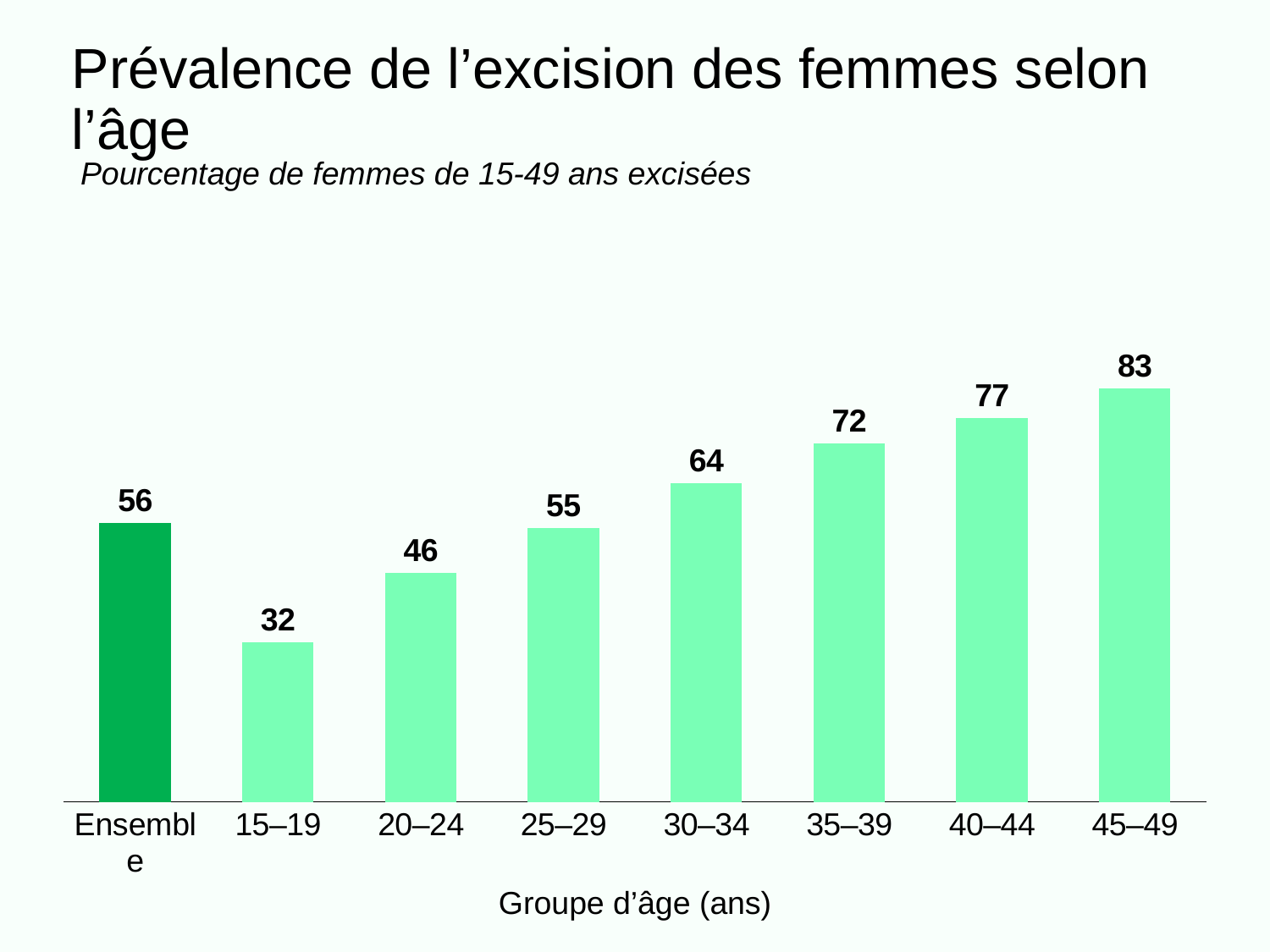

# Prévalence de l’excision des femmes selon l’âge
 Pourcentage de femmes de 15-49 ans excisées

### Chart

| Category | Column2 |
|---|---|
| Ensemble | 56.0 |
| 15–19 | 32.0 |
| 20–24 | 46.0 |
| 25–29 | 55.0 |
| 30–34 | 64.0 |
| 35–39 | 72.0 |
| 40–44 | 77.0 |
| 45–49 | 83.0 |
Groupe d’âge (ans)